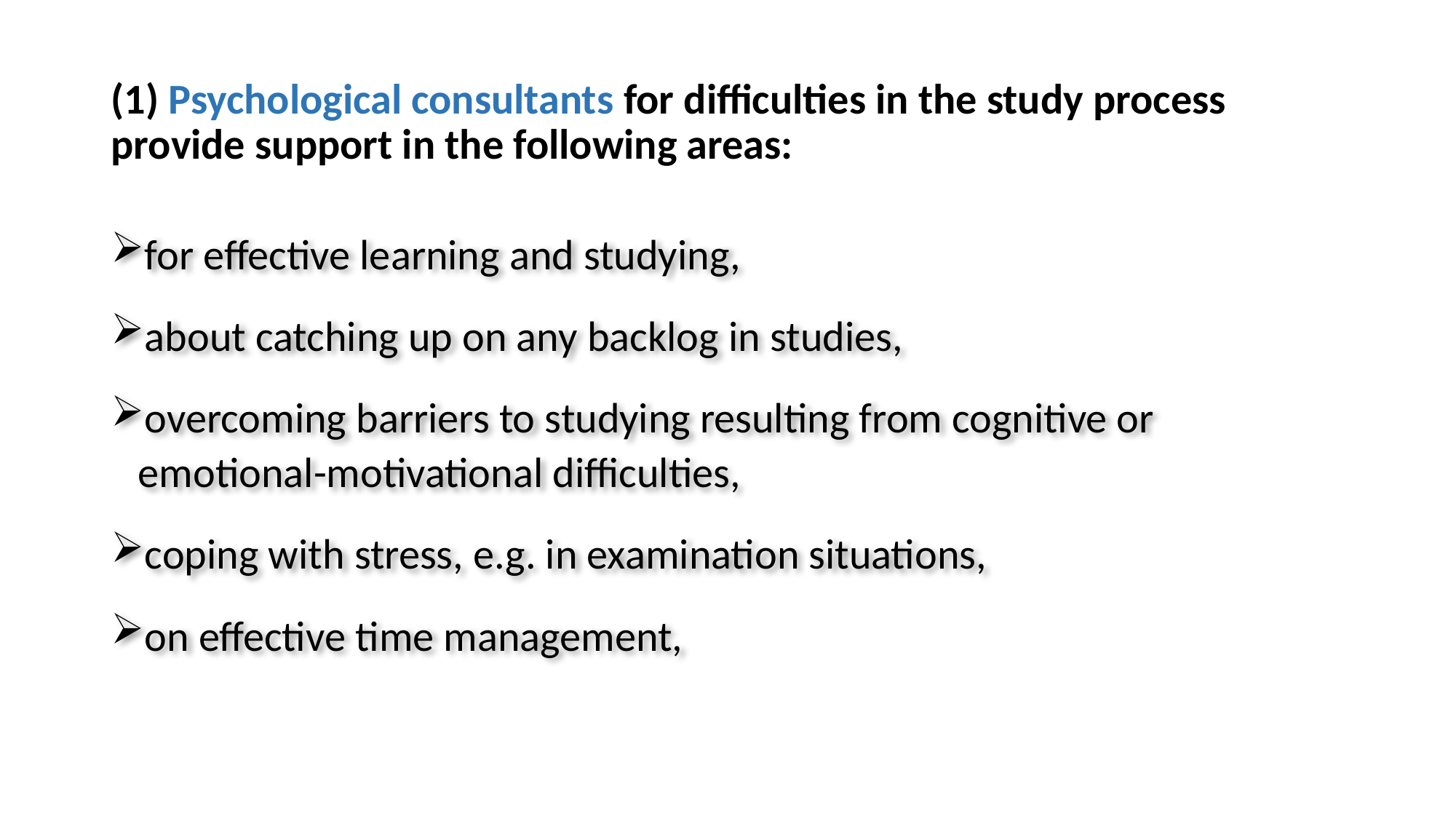

# (1) Psychological consultants for difficulties in the study process provide support in the following areas:
for effective learning and studying,
about catching up on any backlog in studies,
overcoming barriers to studying resulting from cognitive or emotional-motivational difficulties,
coping with stress, e.g. in examination situations,
on effective time management,